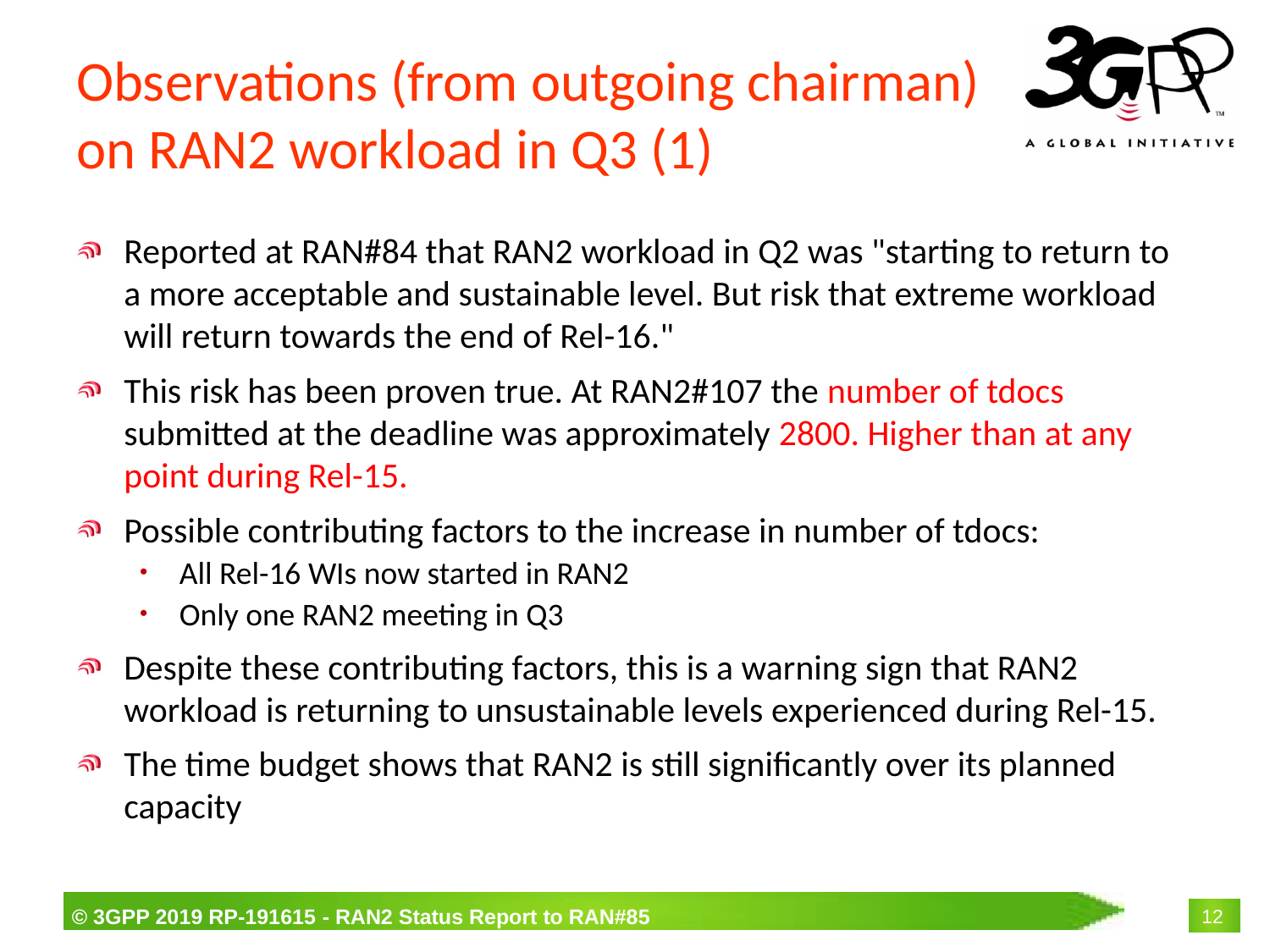

# Observations (from outgoing chairman) on RAN2 workload in Q3 (1)
Reported at RAN#84 that RAN2 workload in Q2 was "starting to return to a more acceptable and sustainable level. But risk that extreme workload will return towards the end of Rel-16."
This risk has been proven true. At RAN2#107 the number of tdocs submitted at the deadline was approximately 2800. Higher than at any point during Rel-15.
Possible contributing factors to the increase in number of tdocs:
All Rel-16 WIs now started in RAN2
Only one RAN2 meeting in Q3
Despite these contributing factors, this is a warning sign that RAN2 workload is returning to unsustainable levels experienced during Rel-15.
The time budget shows that RAN2 is still significantly over its planned capacity